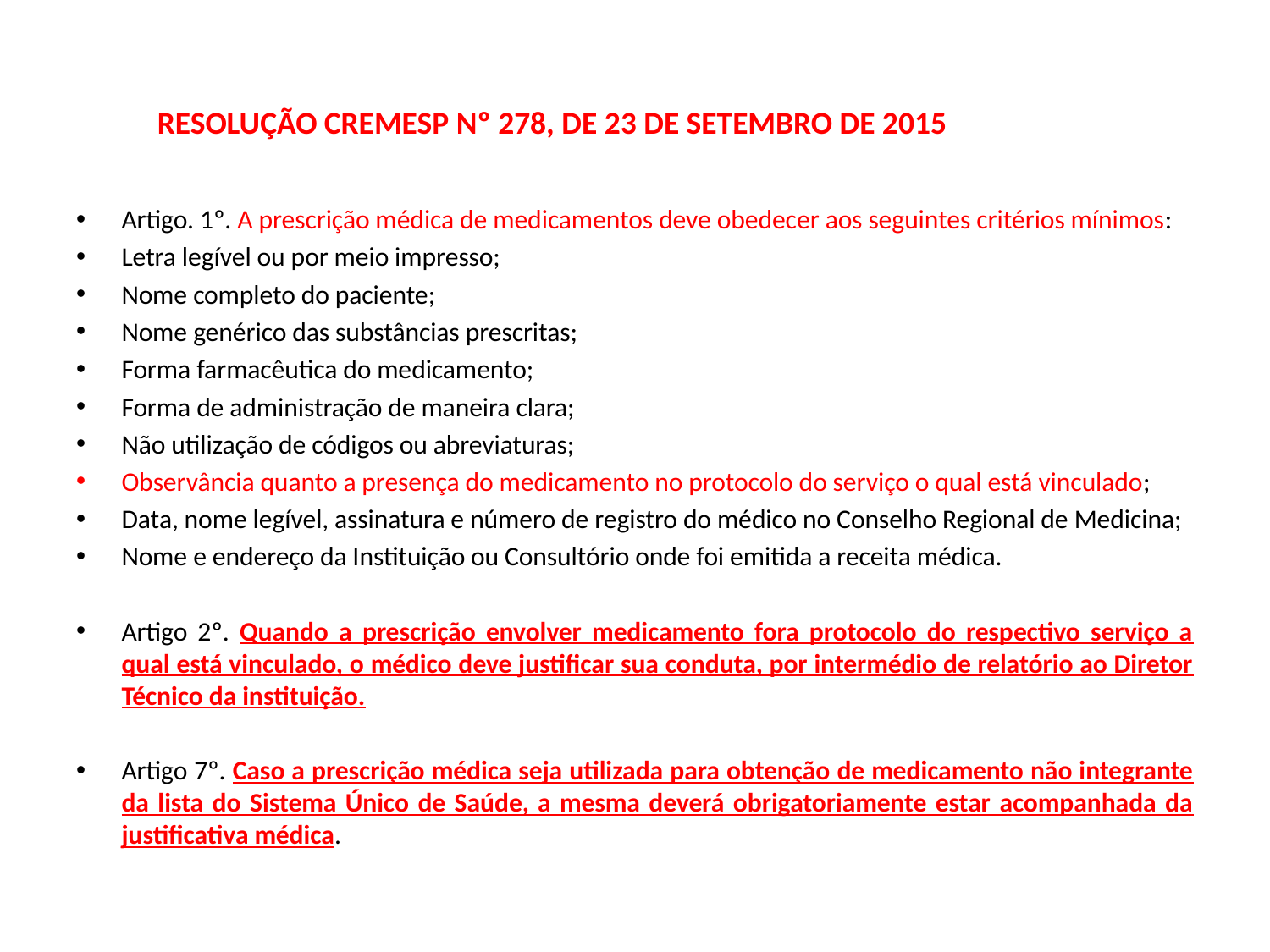

#
RESOLUÇÃO CREMESP Nº 278, DE 23 DE SETEMBRO DE 2015
Artigo. 1º. A prescrição médica de medicamentos deve obedecer aos seguintes critérios mínimos:
Letra legível ou por meio impresso;
Nome completo do paciente;
Nome genérico das substâncias prescritas;
Forma farmacêutica do medicamento;
Forma de administração de maneira clara;
Não utilização de códigos ou abreviaturas;
Observância quanto a presença do medicamento no protocolo do serviço o qual está vinculado;
Data, nome legível, assinatura e número de registro do médico no Conselho Regional de Medicina;
Nome e endereço da Instituição ou Consultório onde foi emitida a receita médica.

Artigo 2º. Quando a prescrição envolver medicamento fora protocolo do respectivo serviço a qual está vinculado, o médico deve justificar sua conduta, por intermédio de relatório ao Diretor Técnico da instituição.

Artigo 7º. Caso a prescrição médica seja utilizada para obtenção de medicamento não integrante da lista do Sistema Único de Saúde, a mesma deverá obrigatoriamente estar acompanhada da justificativa médica.